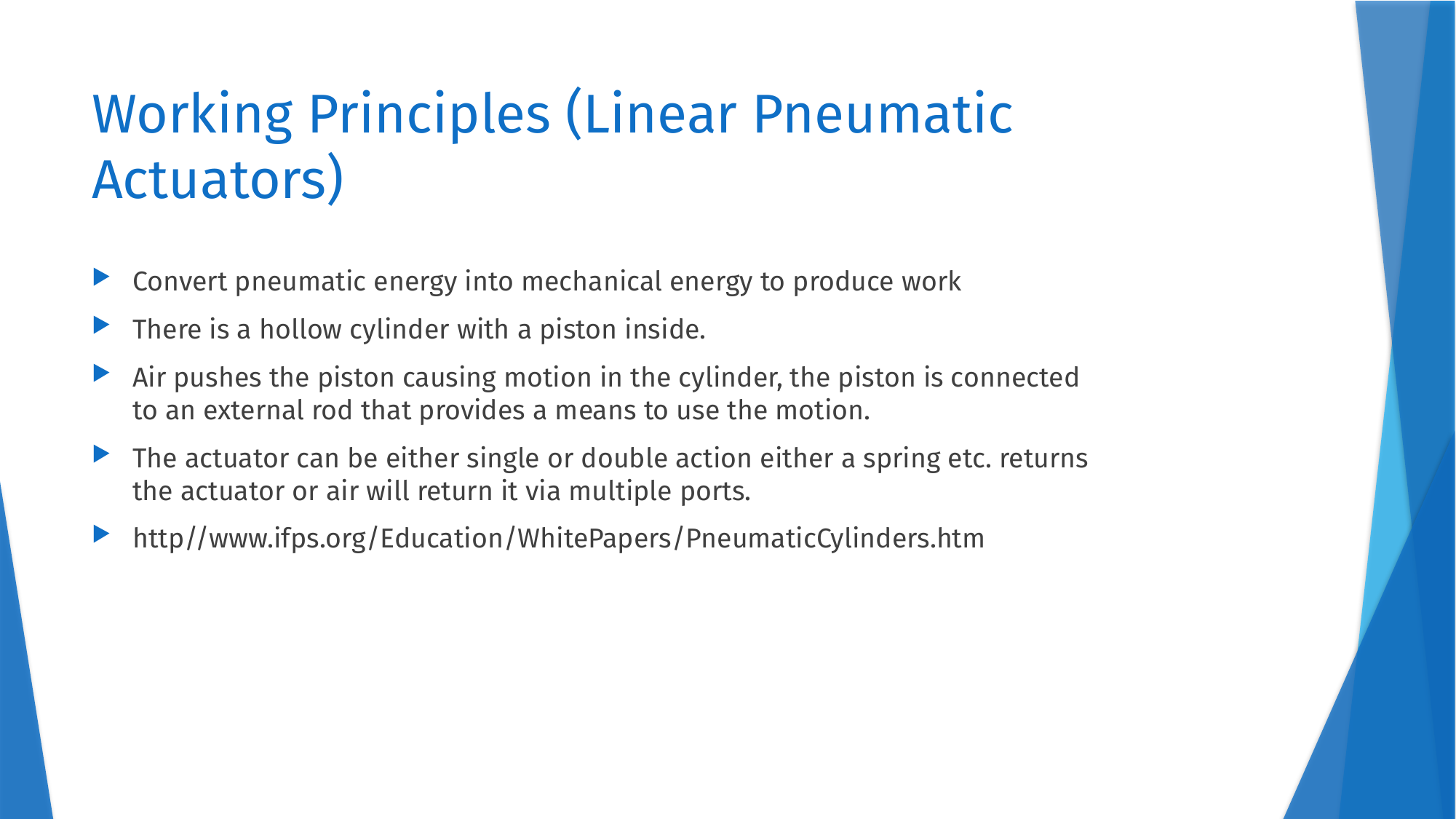

# Working Principles (Linear Pneumatic Actuators)
Convert pneumatic energy into mechanical energy to produce work
There is a hollow cylinder with a piston inside.
Air pushes the piston causing motion in the cylinder, the piston is connected to an external rod that provides a means to use the motion.
The actuator can be either single or double action either a spring etc. returns the actuator or air will return it via multiple ports.
http//www.ifps.org/Education/WhitePapers/PneumaticCylinders.htm